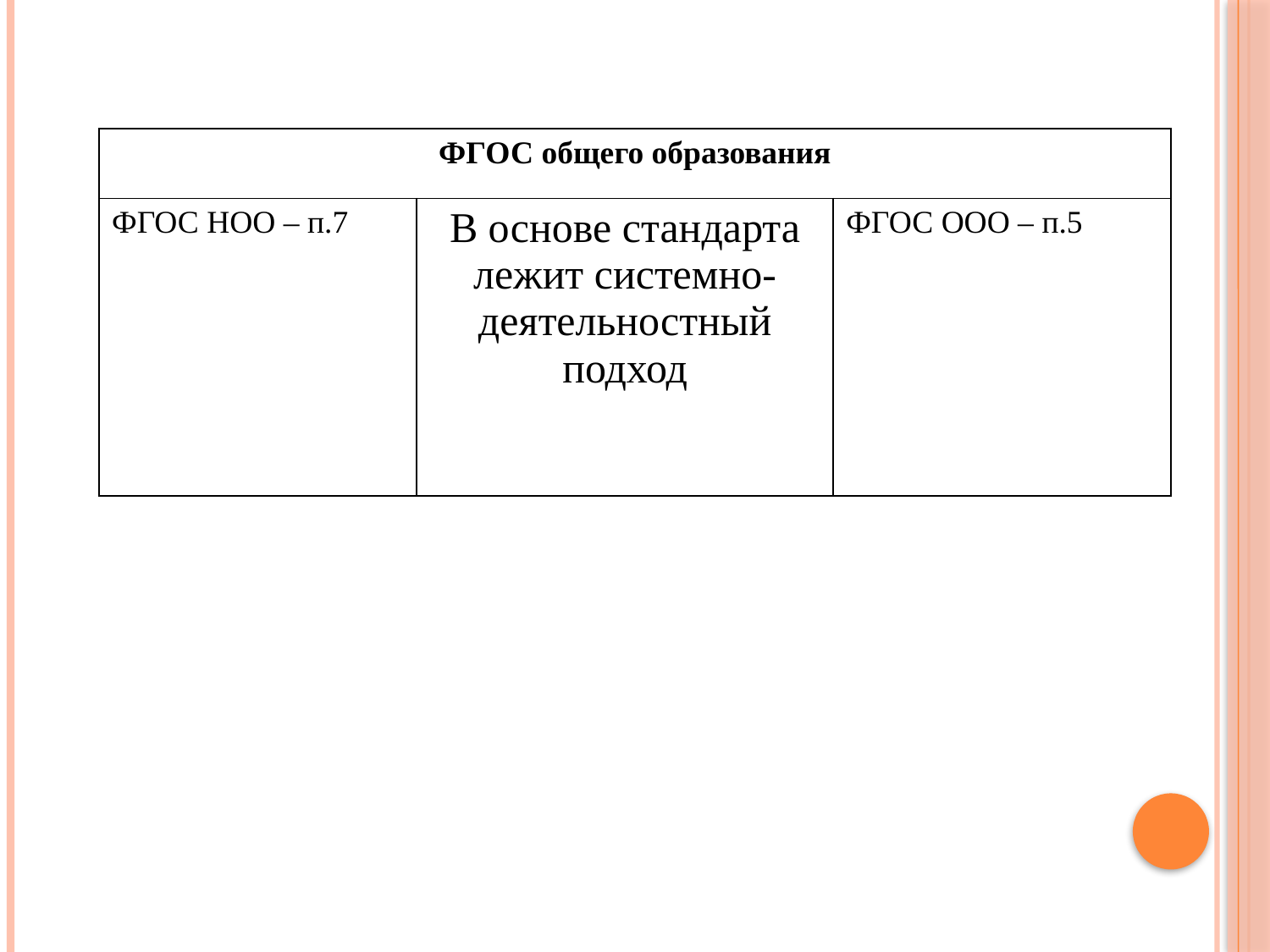

| ФГОС общего образования |  |  |
| --- | --- | --- |
| ФГОС НОО – п.7 | В основе стандарта лежит системно-деятельностный подход | ФГОС ООО – п.5 |